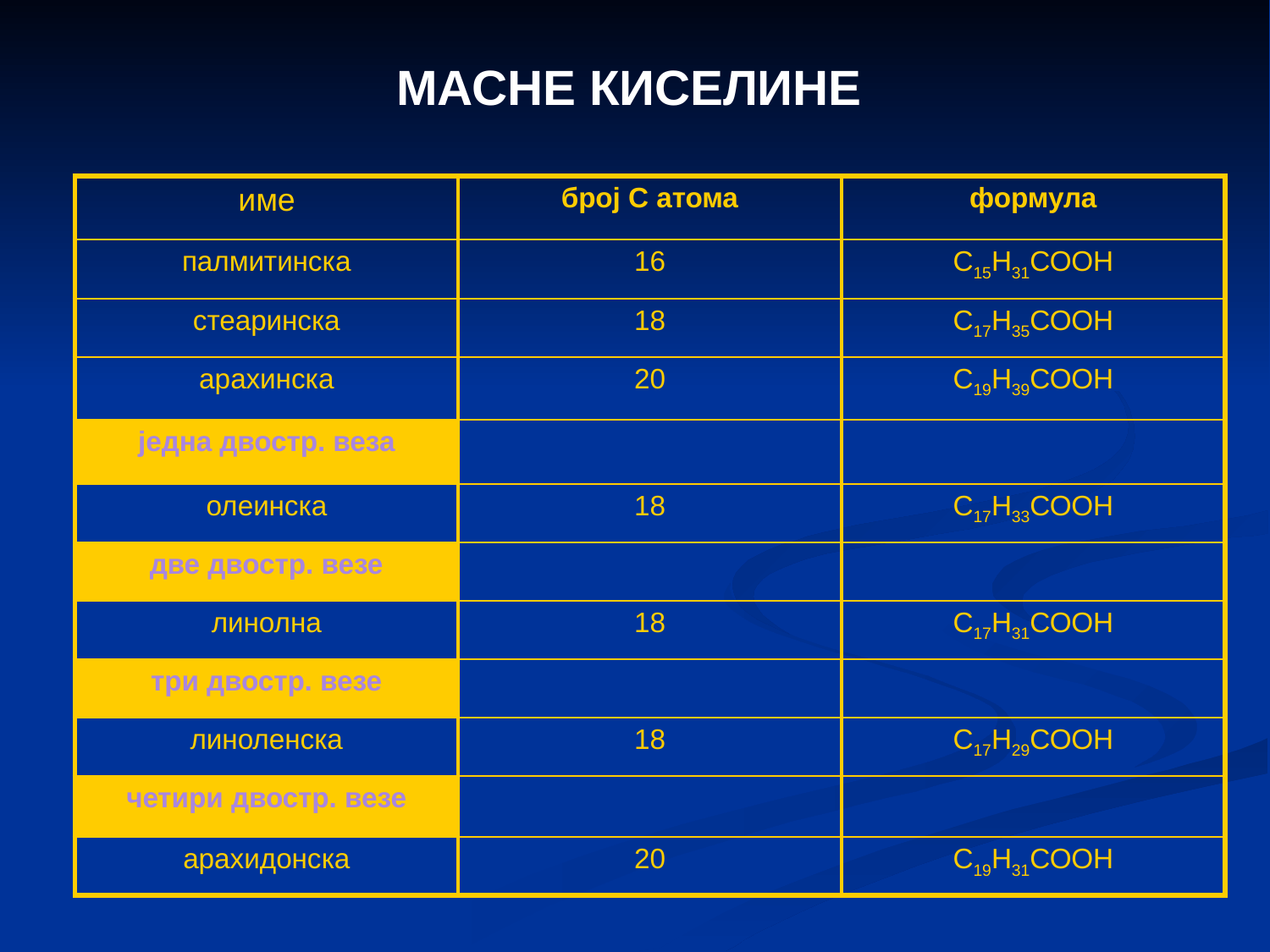

# МАСНЕ КИСЕЛИНЕ
| име | број С атома | формула |
| --- | --- | --- |
| палмитинска | 16 | С15Н31СООН |
| стеaринска | 18 | С17Н35СООН |
| арахинска | 20 | С19Н39СООН |
| једна двостр. веза |  |  |
| олеинска | 18 | С17Н33СООН |
| две двостр. везе |  |  |
| линолна | 18 | С17Н31СООН |
| три двостр. везе |  |  |
| линоленска | 18 | С17Н29СООН |
| четири двостр. везе |  |  |
| арахидонска | 20 | С19Н31СООН |